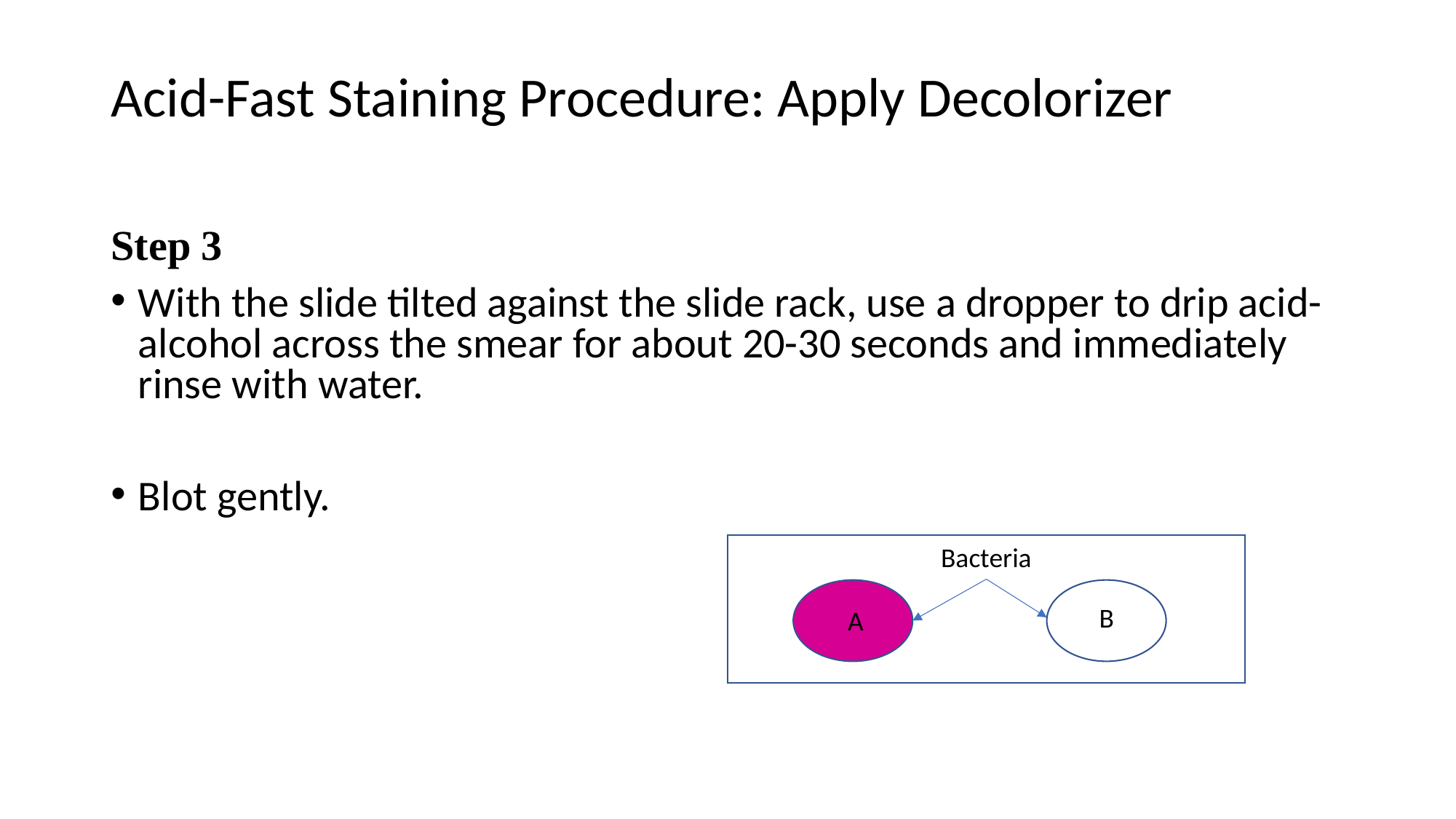

# Acid-Fast Staining Procedure: Apply Decolorizer
Step 3
With the slide tilted against the slide rack, use a dropper to drip acid-alcohol across the smear for about 20-30 seconds and immediately rinse with water.

Blot gently.

Bacteria

B
A
A